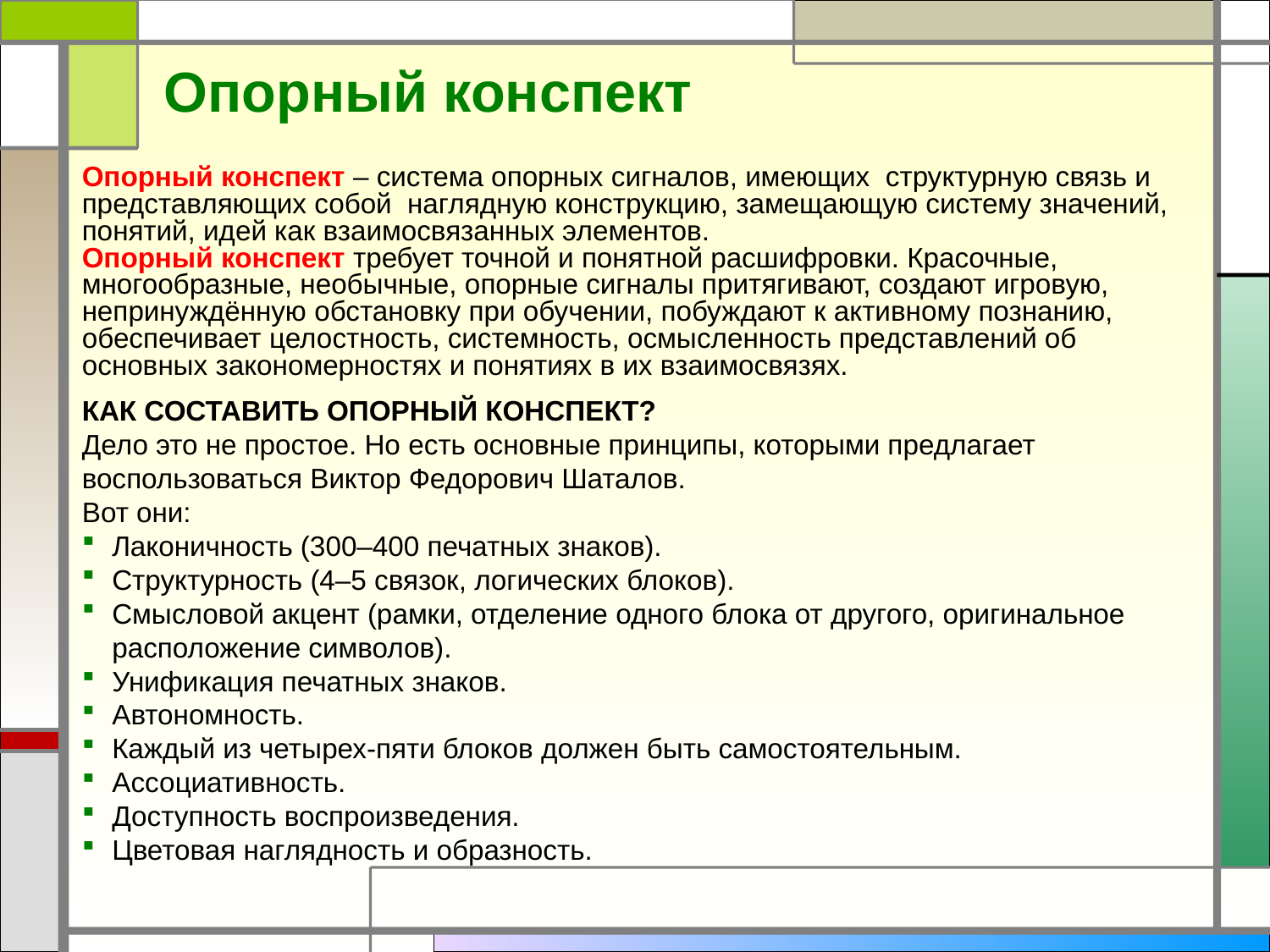

Опорный конспект
Опорный конспект – система опорных сигналов, имеющих  структурную связь и представляющих собой  наглядную конструкцию, замещающую систему значений, понятий, идей как взаимосвязанных элементов.
Опорный конспект требует точной и понятной расшифровки. Красочные, многообразные, необычные, опорные сигналы притягивают, создают игровую, непринуждённую обстановку при обучении, побуждают к активному познанию, обеспечивает целостность, системность, осмысленность представлений об основных закономерностях и понятиях в их взаимосвязях.
КАК СОСТАВИТЬ ОПОРНЫЙ КОНСПЕКТ?
Дело это не простое. Но есть основные принципы, которыми предлагает воспользоваться Виктор Федорович Шаталов.
Вот они:
Лаконичность (300–400 печатных знаков).
Структурность (4–5 связок, логических блоков).
Смысловой акцент (рамки, отделение одного блока от другого, оригинальное расположение символов).
Унификация печатных знаков.
Автономность.
Каждый из четырех-пяти блоков должен быть самостоятельным.
Ассоциативность.
Доступность воспроизведения.
Цветовая наглядность и образность.